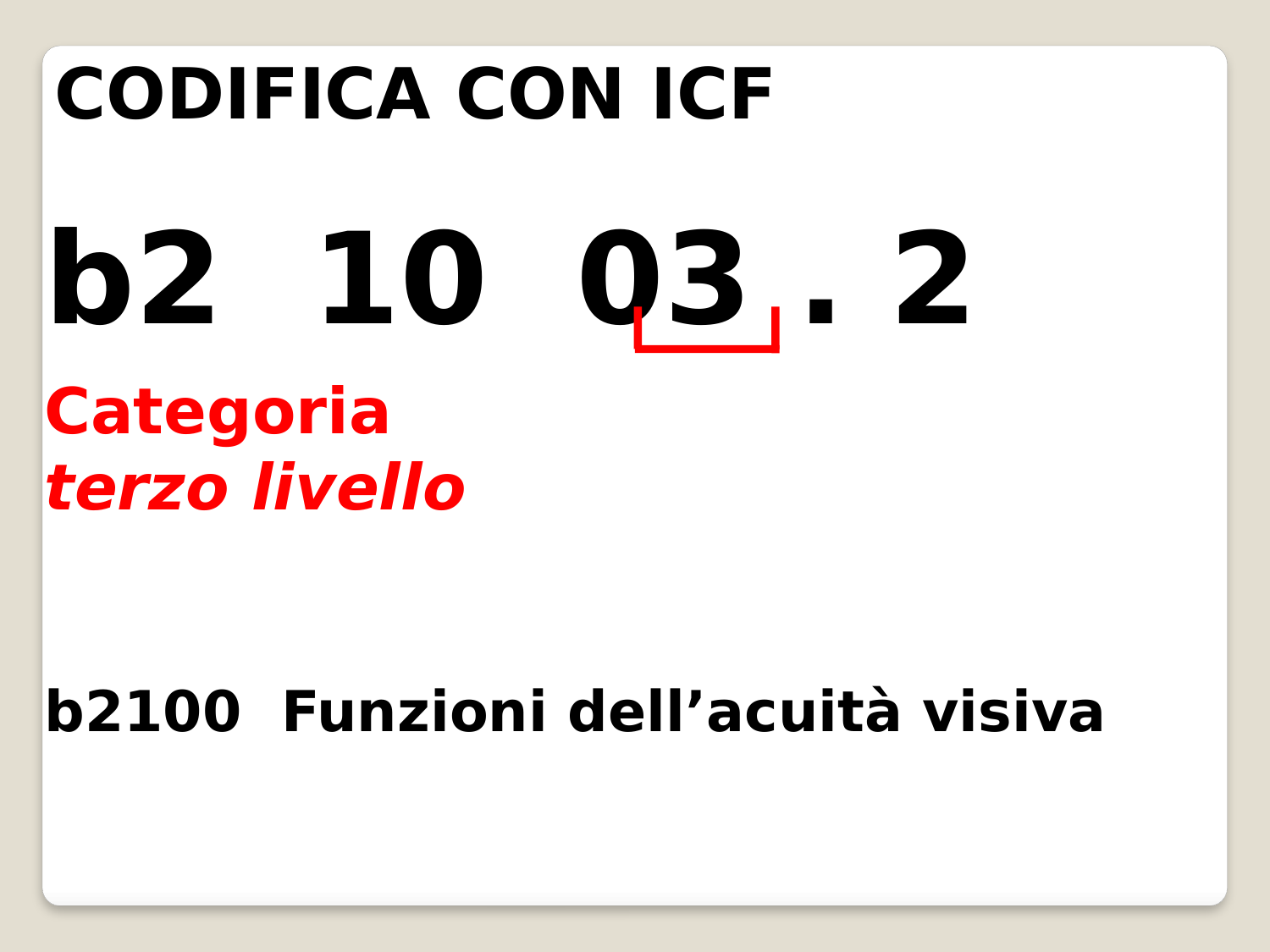

CODIFICA CON ICF

b2  10  03 . 2

Categoria
terzo livello

b2100  Funzioni dell’acuità visiva